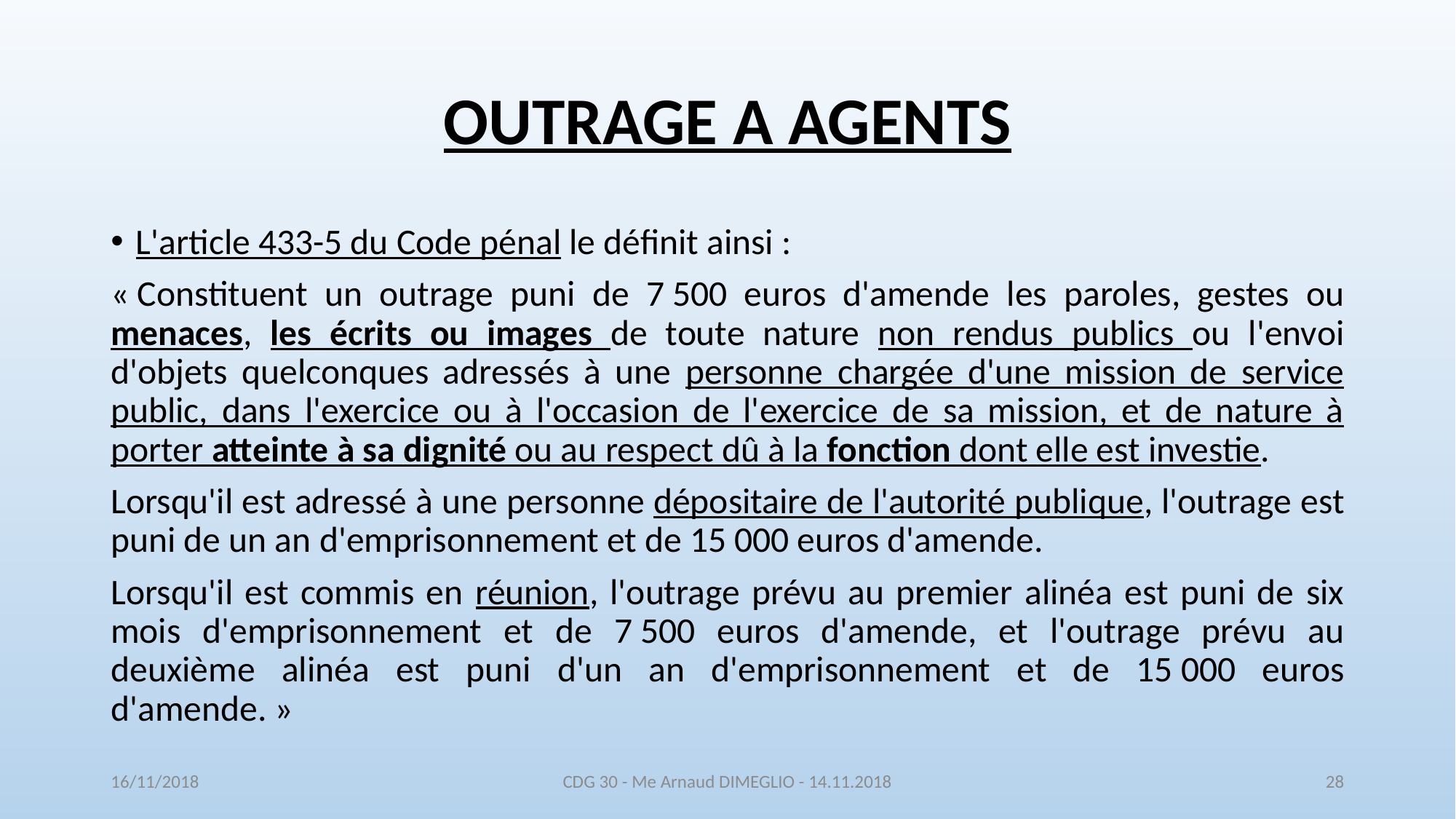

# OUTRAGE A AGENTS
L'article 433-5 du Code pénal le définit ainsi :
« Constituent un outrage puni de 7 500 euros d'amende les paroles, gestes ou menaces, les écrits ou images de toute nature non rendus publics ou l'envoi d'objets quelconques adressés à une personne chargée d'une mission de service public, dans l'exercice ou à l'occasion de l'exercice de sa mission, et de nature à porter atteinte à sa dignité ou au respect dû à la fonction dont elle est investie.
Lorsqu'il est adressé à une personne dépositaire de l'autorité publique, l'outrage est puni de un an d'emprisonnement et de 15 000 euros d'amende.
Lorsqu'il est commis en réunion, l'outrage prévu au premier alinéa est puni de six mois d'emprisonnement et de 7 500 euros d'amende, et l'outrage prévu au deuxième alinéa est puni d'un an d'emprisonnement et de 15 000 euros d'amende. »

16/11/2018
CDG 30 - Me Arnaud DIMEGLIO - 14.11.2018
28